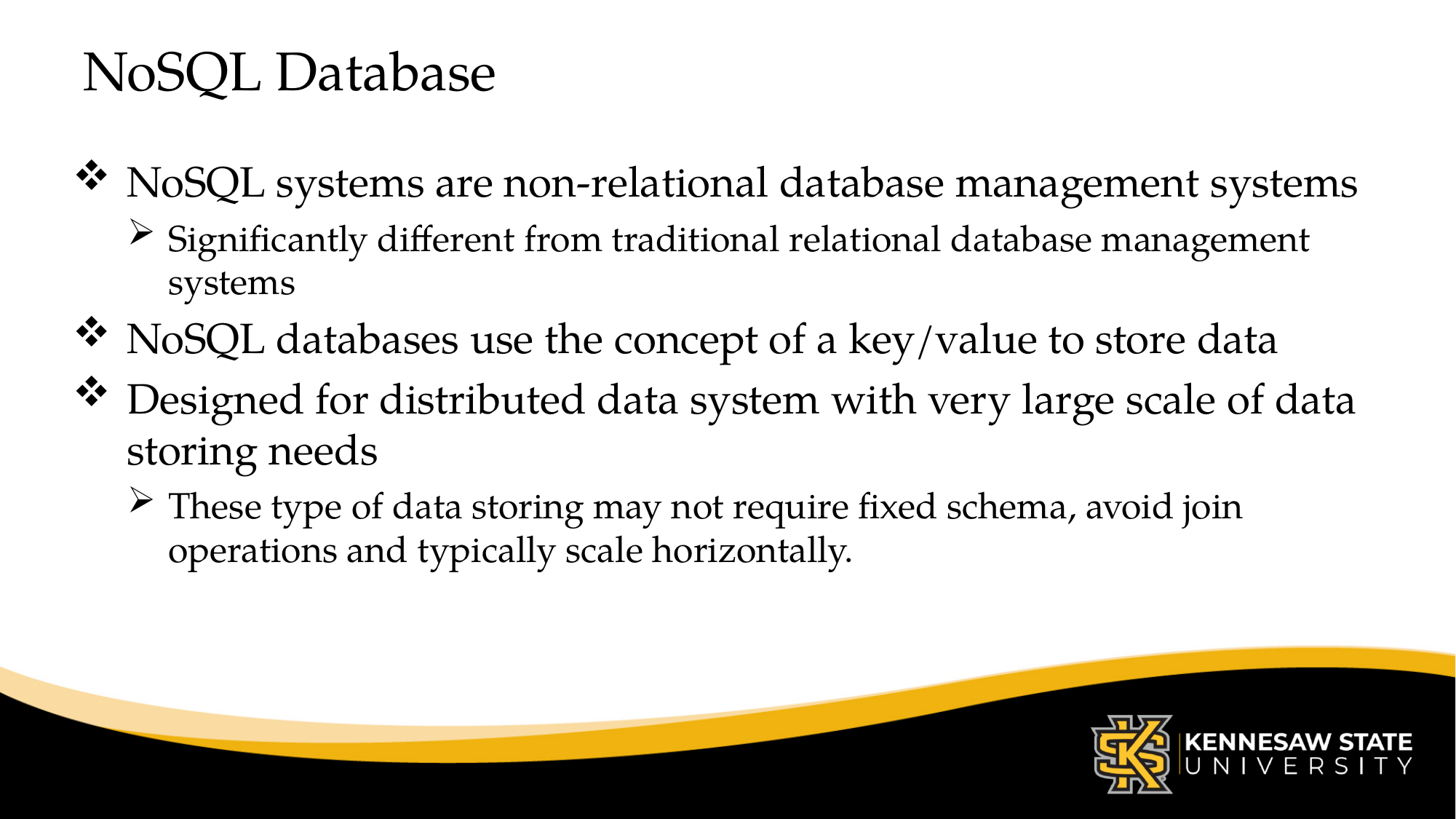

# NoSQL Database
NoSQL systems are non-relational database management systems
Significantly different from traditional relational database management systems
NoSQL databases use the concept of a key/value to store data
Designed for distributed data system with very large scale of data storing needs
These type of data storing may not require fixed schema, avoid join operations and typically scale horizontally.